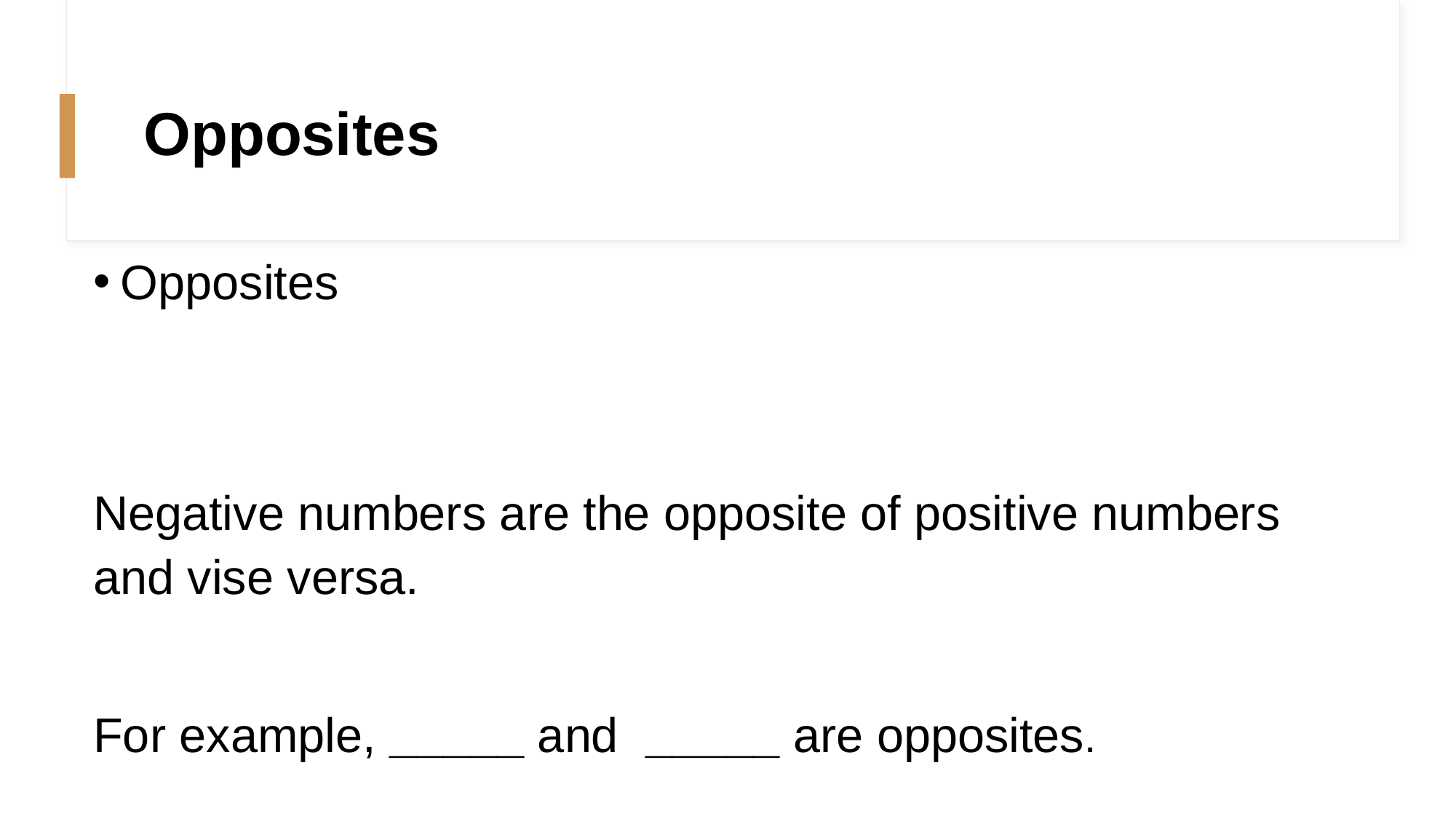

# Opposites
Opposites

Negative numbers are the opposite of positive numbers and vise versa.

For example, _____ and  _____ are opposites.